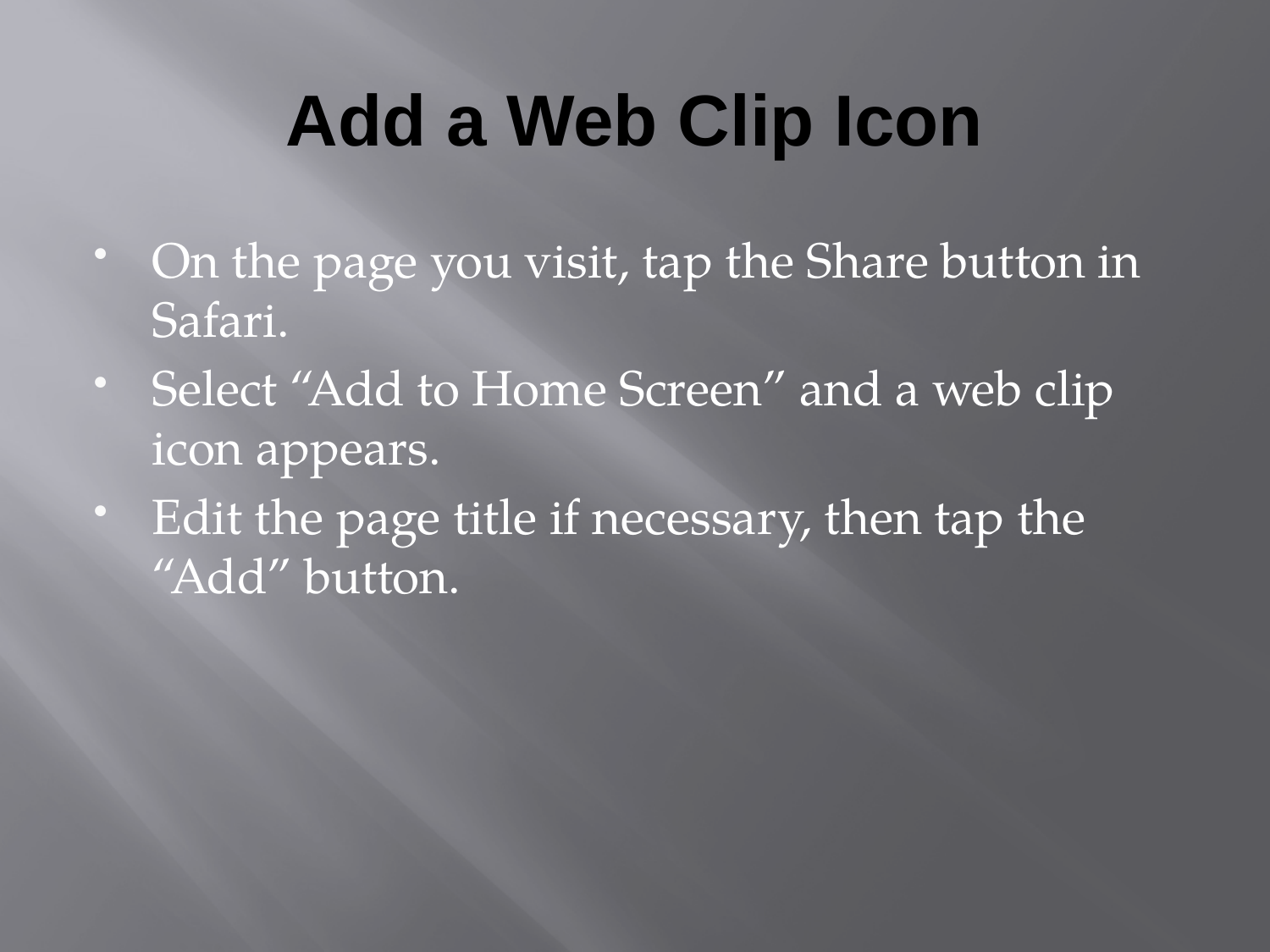

# Add a Web Clip Icon
On the page you visit, tap the Share button in Safari.
Select “Add to Home Screen” and a web clip icon appears.
Edit the page title if necessary, then tap the “Add” button.